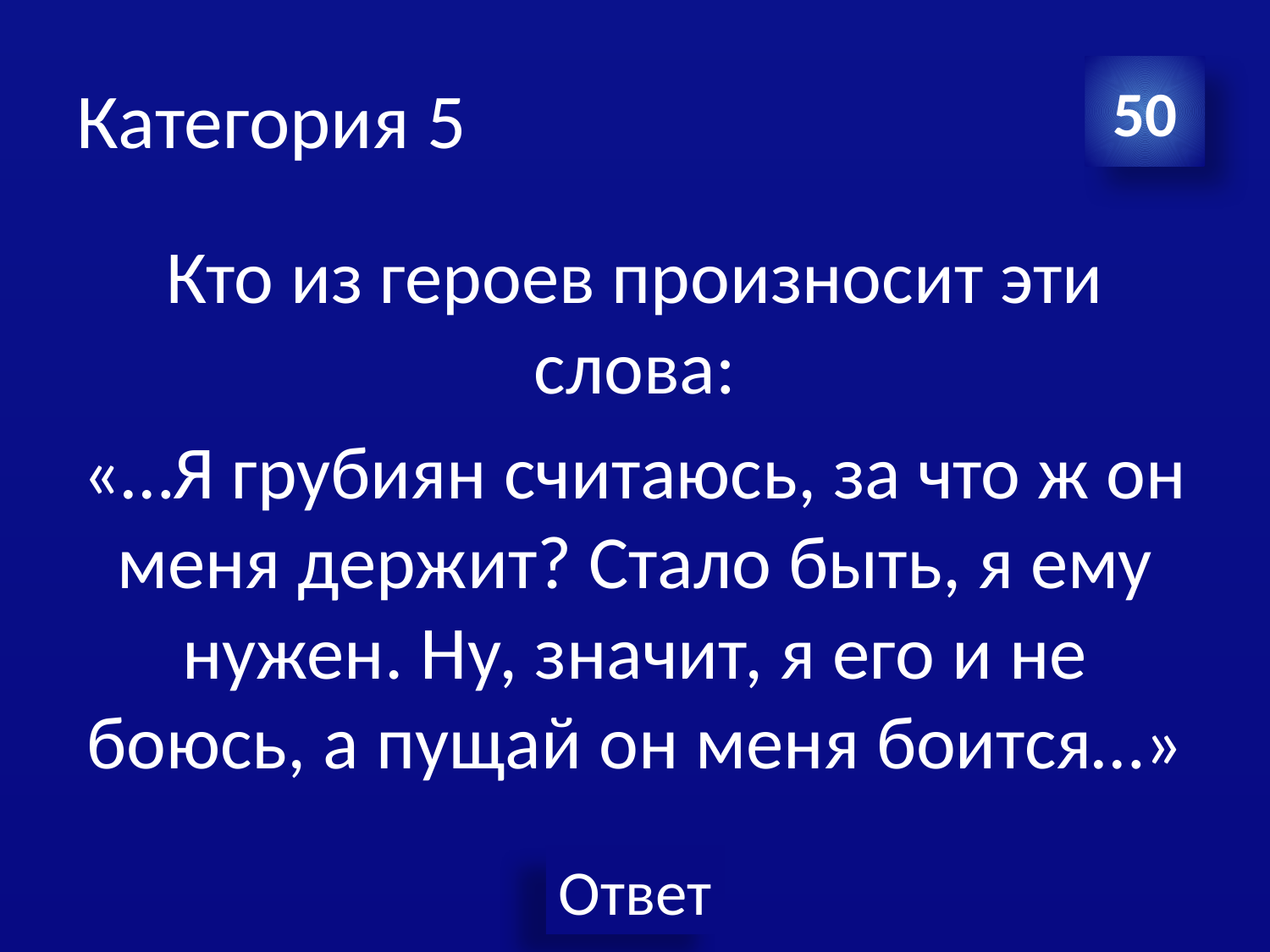

# Категория 5
50
Кто из героев произносит эти слова:
«…Я грубиян считаюсь, за что ж он меня держит? Стало быть, я ему нужен. Ну, значит, я его и не боюсь, а пущай он меня боится…»